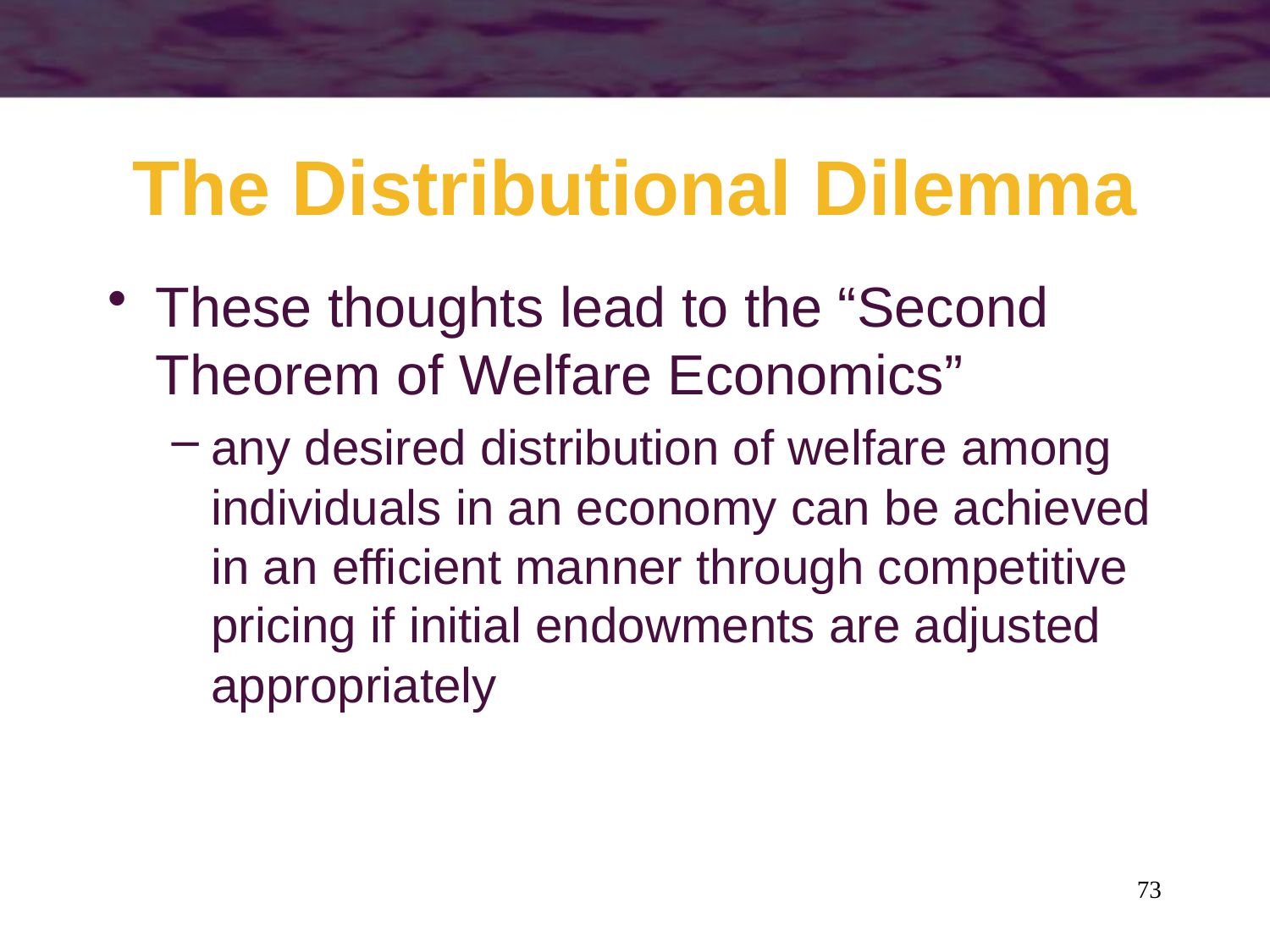

# The Distributional Dilemma
These thoughts lead to the “Second Theorem of Welfare Economics”
any desired distribution of welfare among individuals in an economy can be achieved in an efficient manner through competitive pricing if initial endowments are adjusted appropriately
73